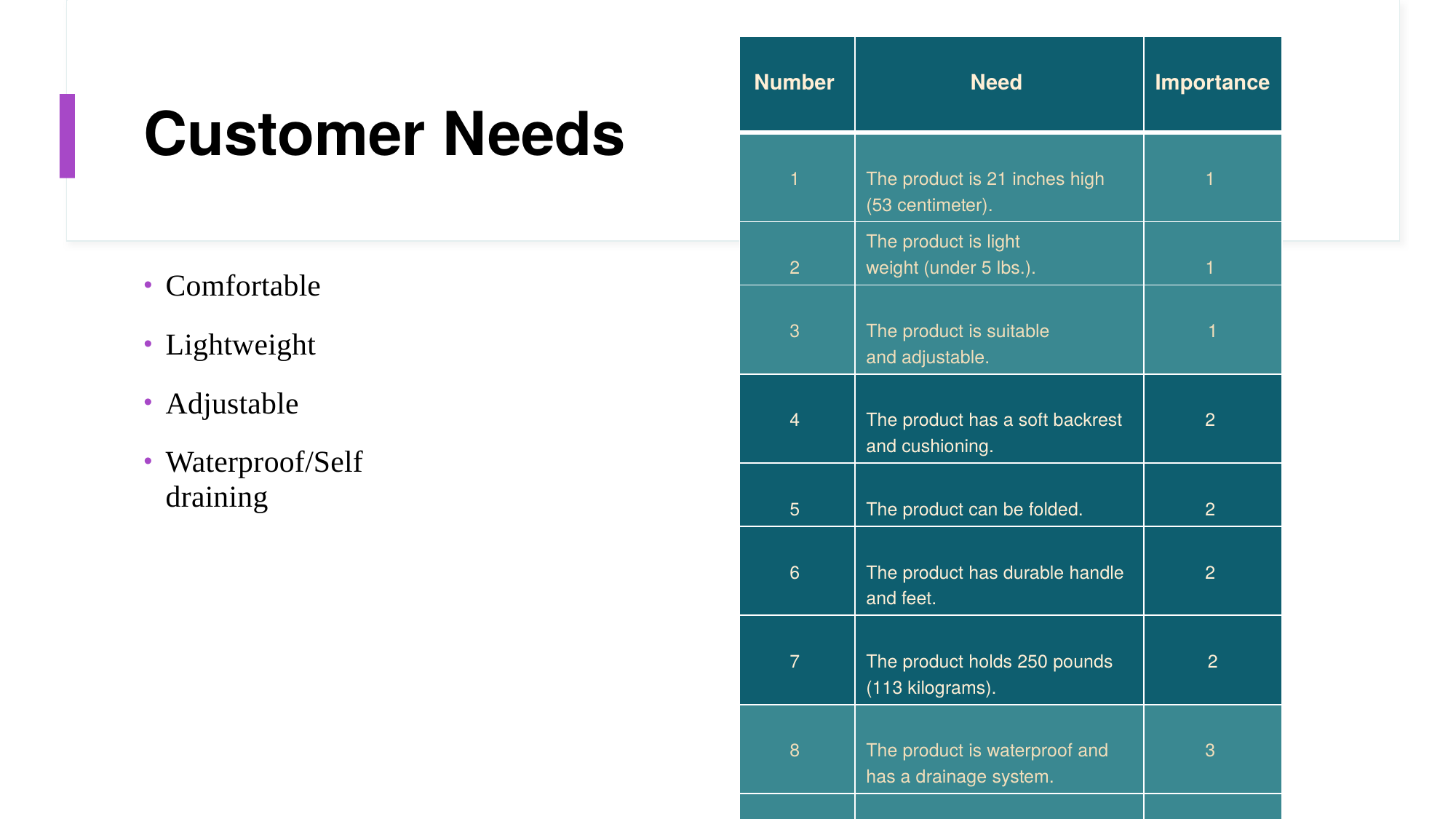

| ​ Number ​ | ​ Need ​ | ​ Importance ​ |
| --- | --- | --- |
| ​ 1 ​ | ​ The product is 21 inches high (53 centimeter). ​ | ​ 1 ​ |
| ​ 2 ​ | ​The product is light weight (under 5 lbs.). | ​ 1 ​ |
| ​ 3 ​ | ​ The product is suitable and adjustable. | ​ 1​ |
| ​ 4 ​ | ​ The product has a soft backrest and cushioning. | ​ 2 ​ |
| ​ 5 ​ | ​ The product can be folded. ​ | ​ 2 ​ |
| ​ 6 ​ | ​ The product has durable handle and feet. ​ | ​ 2 ​ |
| ​ 7 ​ | ​ ​The product holds 250 pounds (113 kilograms). | ​ 2 |
| ​ 8 ​ | ​ The product is waterproof and has a drainage system. ​ | ​ 3 ​ |
| ​ 9 ​ | ​ The product has no latex materials. ​ | ​ 3 ​ |
# Customer Needs
Comfortable
Lightweight
Adjustable
Waterproof/Self draining